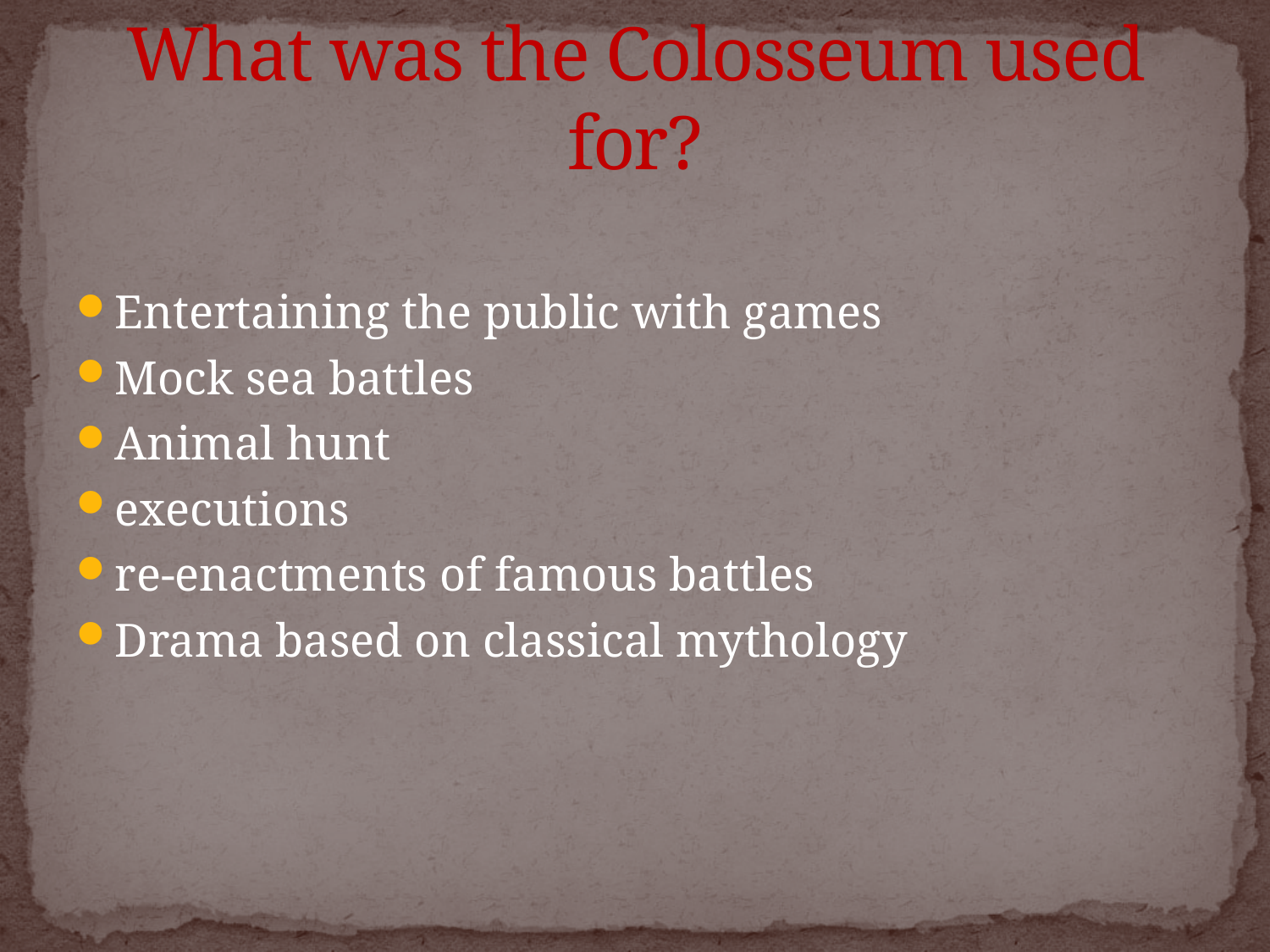

# What was the Colosseum used for?

Entertaining the public with games
Mock sea battles
Animal hunt
executions
re-enactments of famous battles
Drama based on classical mythology